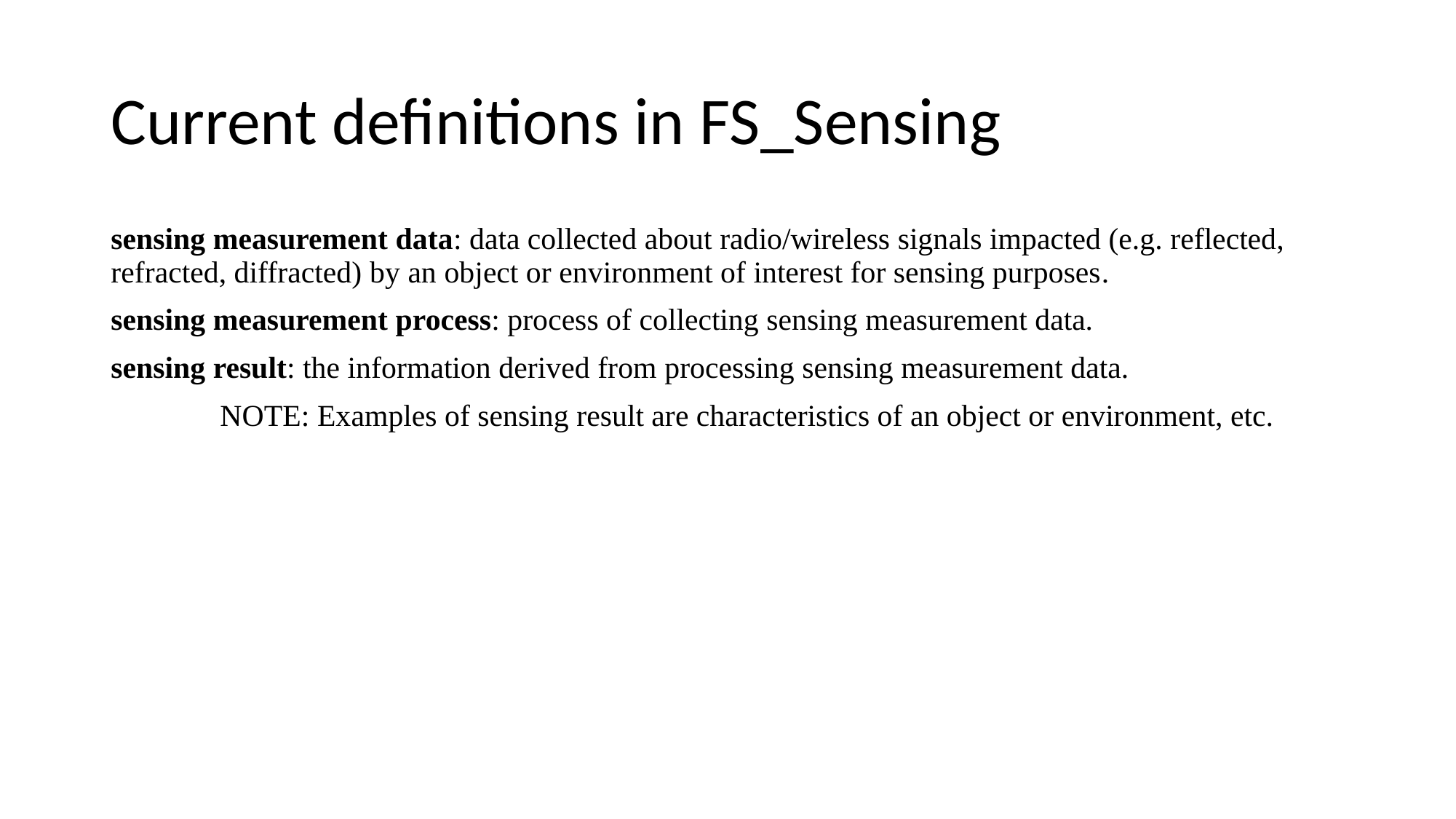

# Current definitions in FS_Sensing
sensing measurement data: data collected about radio/wireless signals impacted (e.g. reflected, refracted, diffracted) by an object or environment of interest for sensing purposes.
sensing measurement process: process of collecting sensing measurement data.
sensing result: the information derived from processing sensing measurement data.
	NOTE: Examples of sensing result are characteristics of an object or environment, etc.